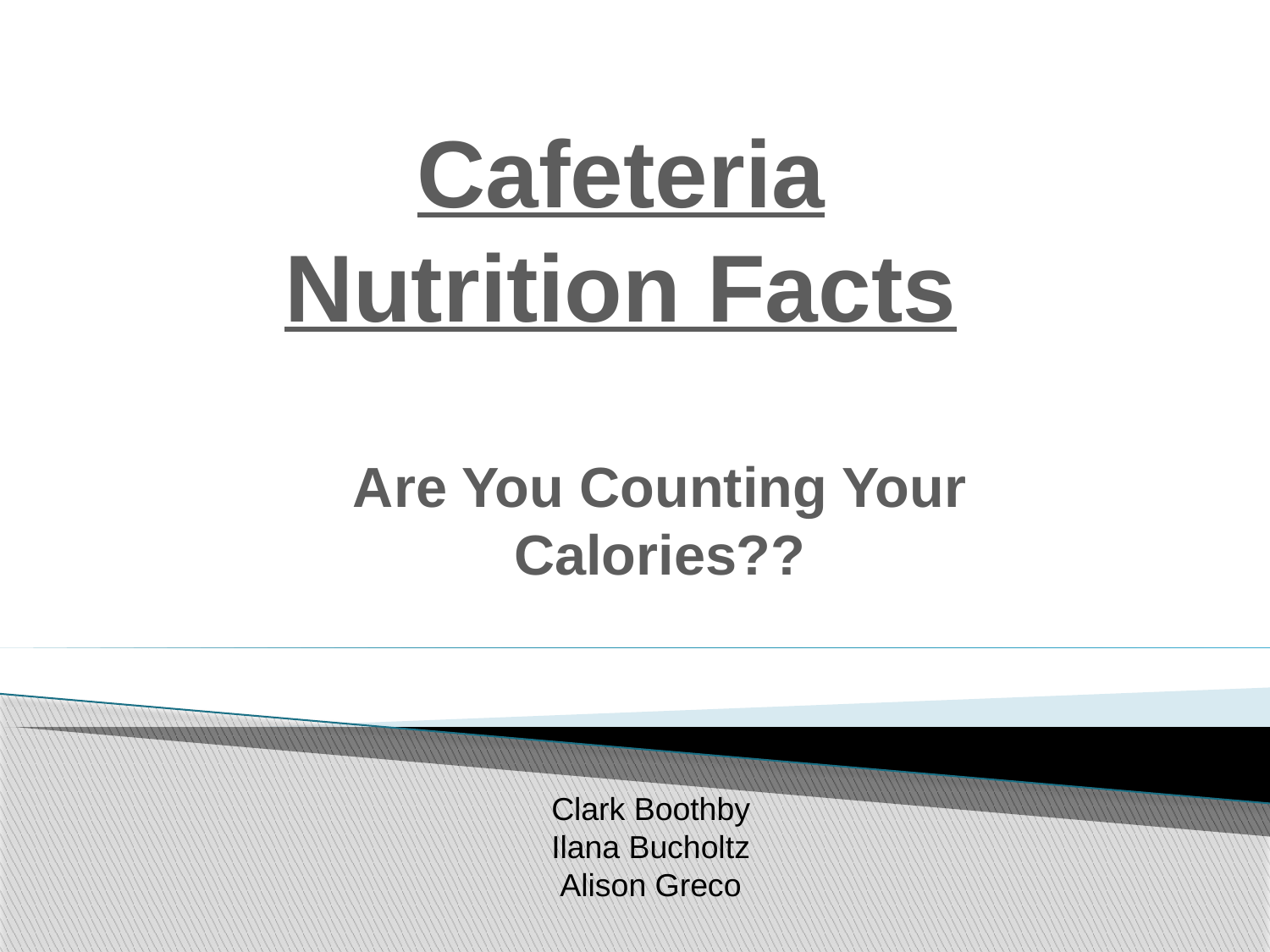

Cafeteria
Nutrition Facts
Are You Counting Your Calories??
Clark Boothby
Ilana Bucholtz
Alison Greco